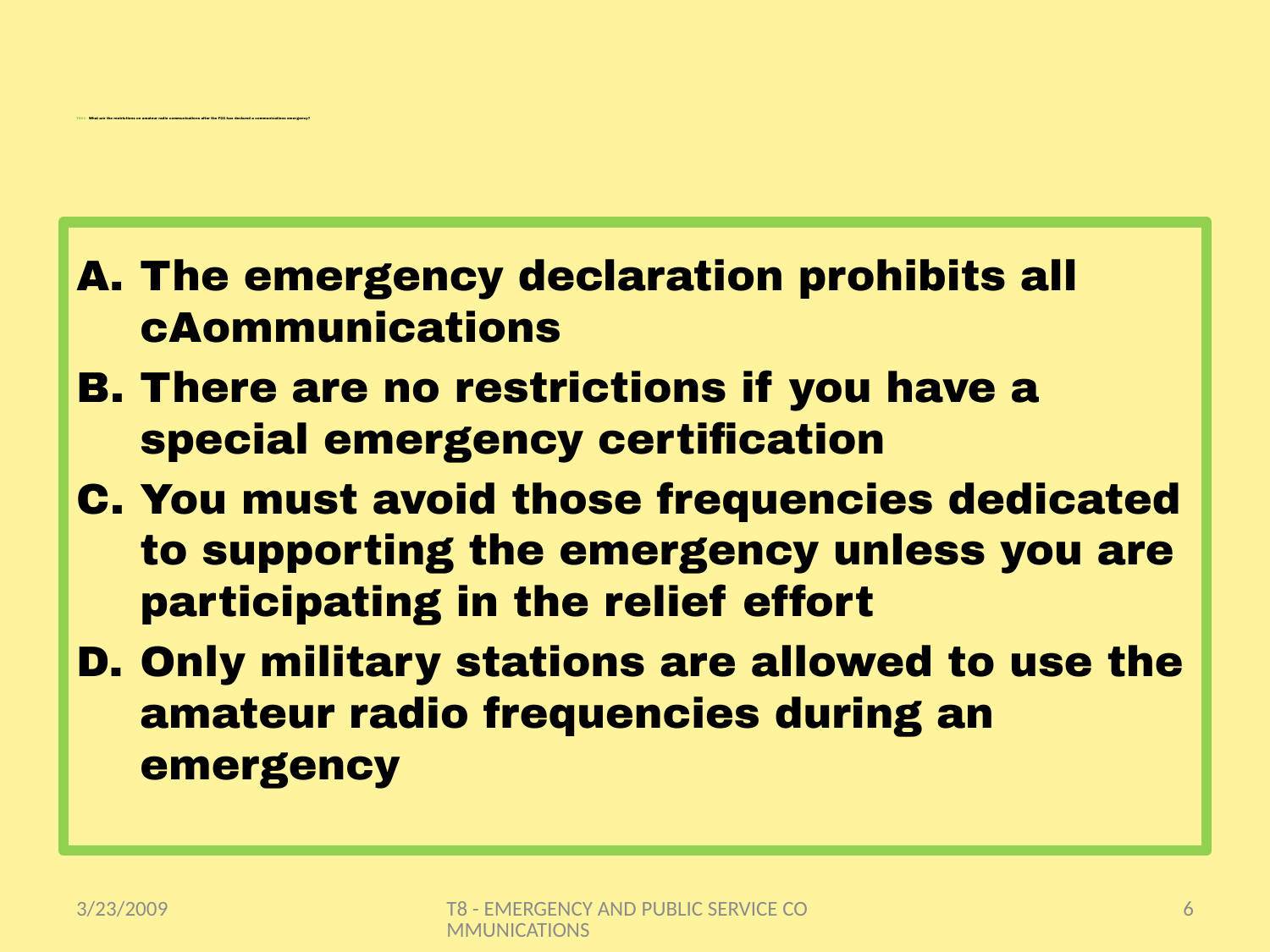

# T804 - What are the restrictions on amateur radio communications after the FCC has declared a communications emergency?

The emergency declaration prohibits all cAommunications
There are no restrictions if you have a special emergency certification
You must avoid those frequencies dedicated to supporting the emergency unless you are participating in the relief effort
Only military stations are allowed to use the amateur radio frequencies during an emergency

3/23/2009
T8 - EMERGENCY AND PUBLIC SERVICE COMMUNICATIONS
6